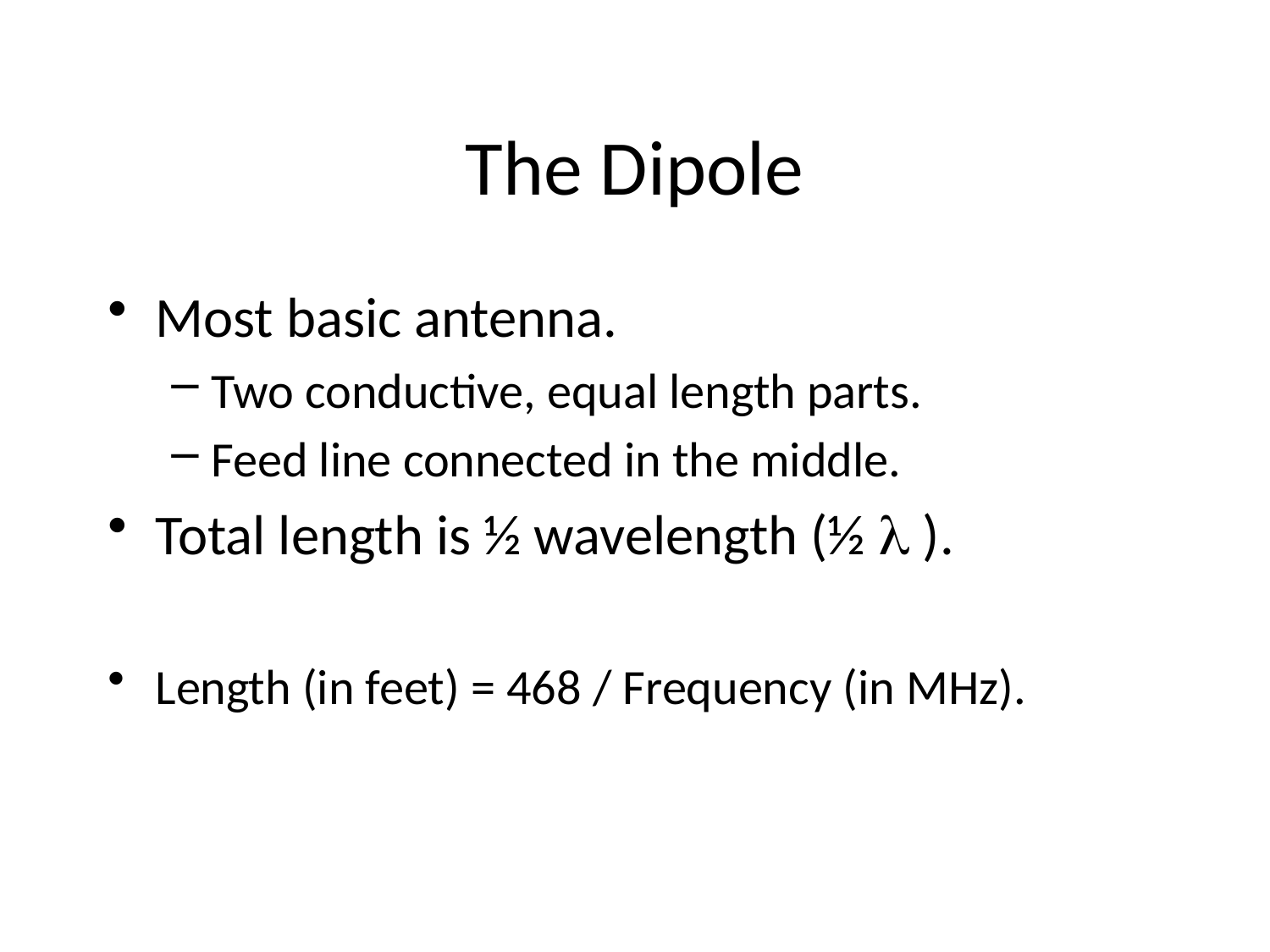

The Dipole
Most basic antenna.
Two conductive, equal length parts.
Feed line connected in the middle.
Total length is ½ wavelength (½ λ ).

Length (in feet) = 468 / Frequency (in MHz).